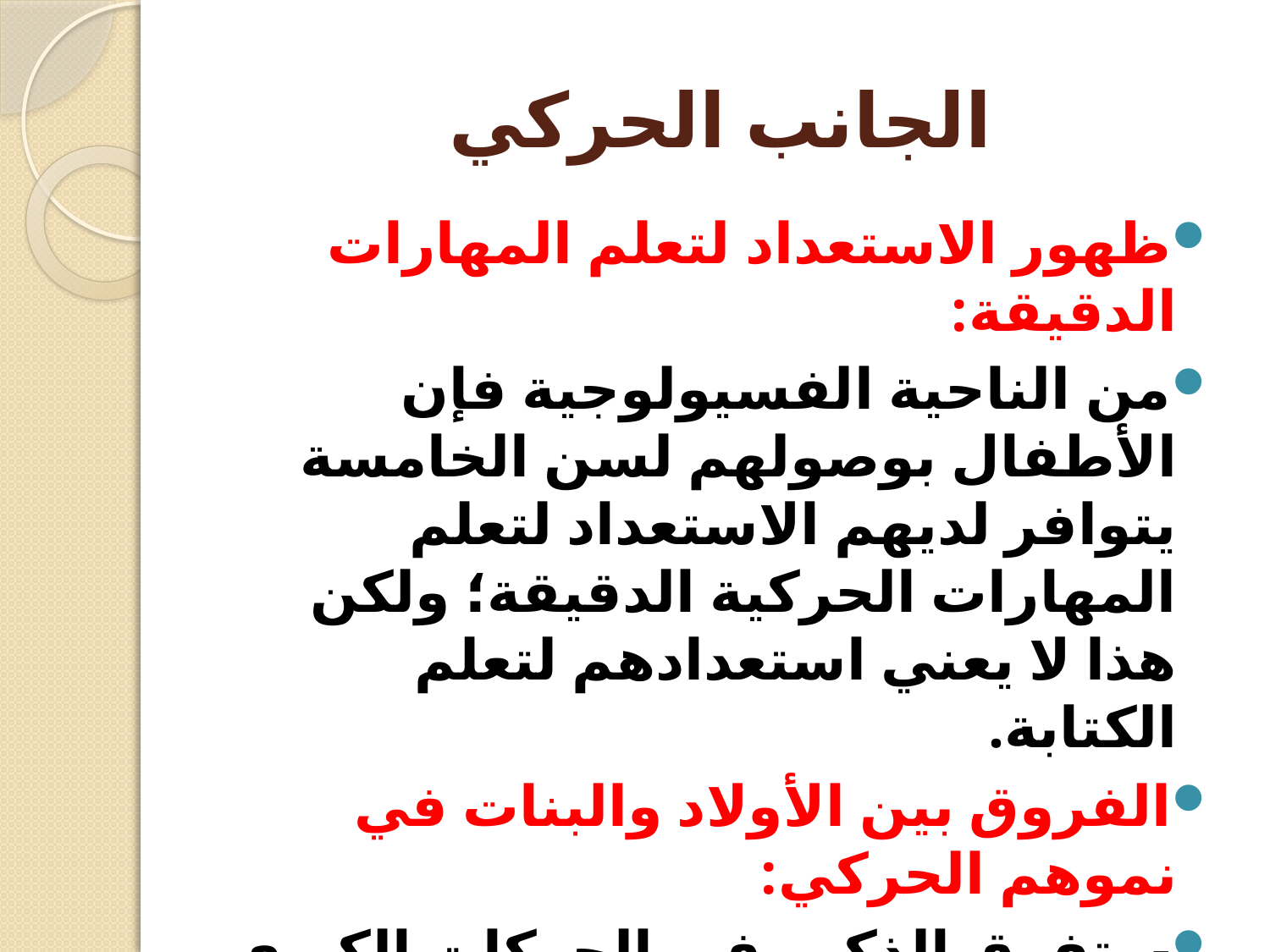

# الجانب الحركي
ظهور الاستعداد لتعلم المهارات الدقيقة:
من الناحية الفسيولوجية فإن الأطفال بوصولهم لسن الخامسة يتوافر لديهم الاستعداد لتعلم المهارات الحركية الدقيقة؛ ولكن هذا لا يعني استعدادهم لتعلم الكتابة.
الفروق بين الأولاد والبنات في نموهم الحركي:
- يتفوق الذكور في الحركات الكبرى, بينما تتفوق الإناث في الحركات الدقيقة.